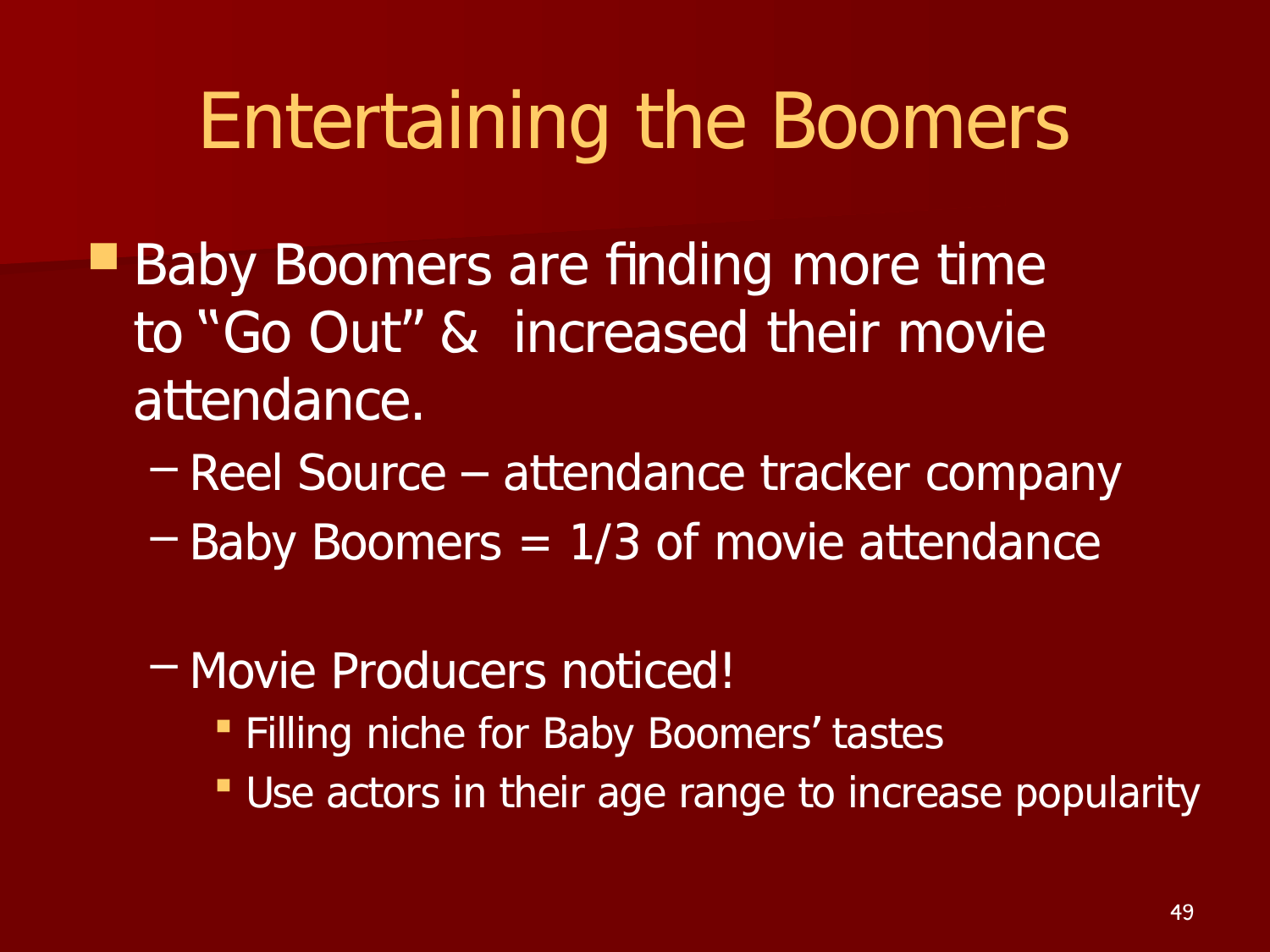

# Entertaining the Boomers
Baby Boomers are finding more time
to “Go Out” &  increased their movie attendance.
Reel Source – attendance tracker company
Baby Boomers = 1/3 of movie attendance
Movie Producers noticed!
Filling niche for Baby Boomers’ tastes
Use actors in their age range to increase popularity
49